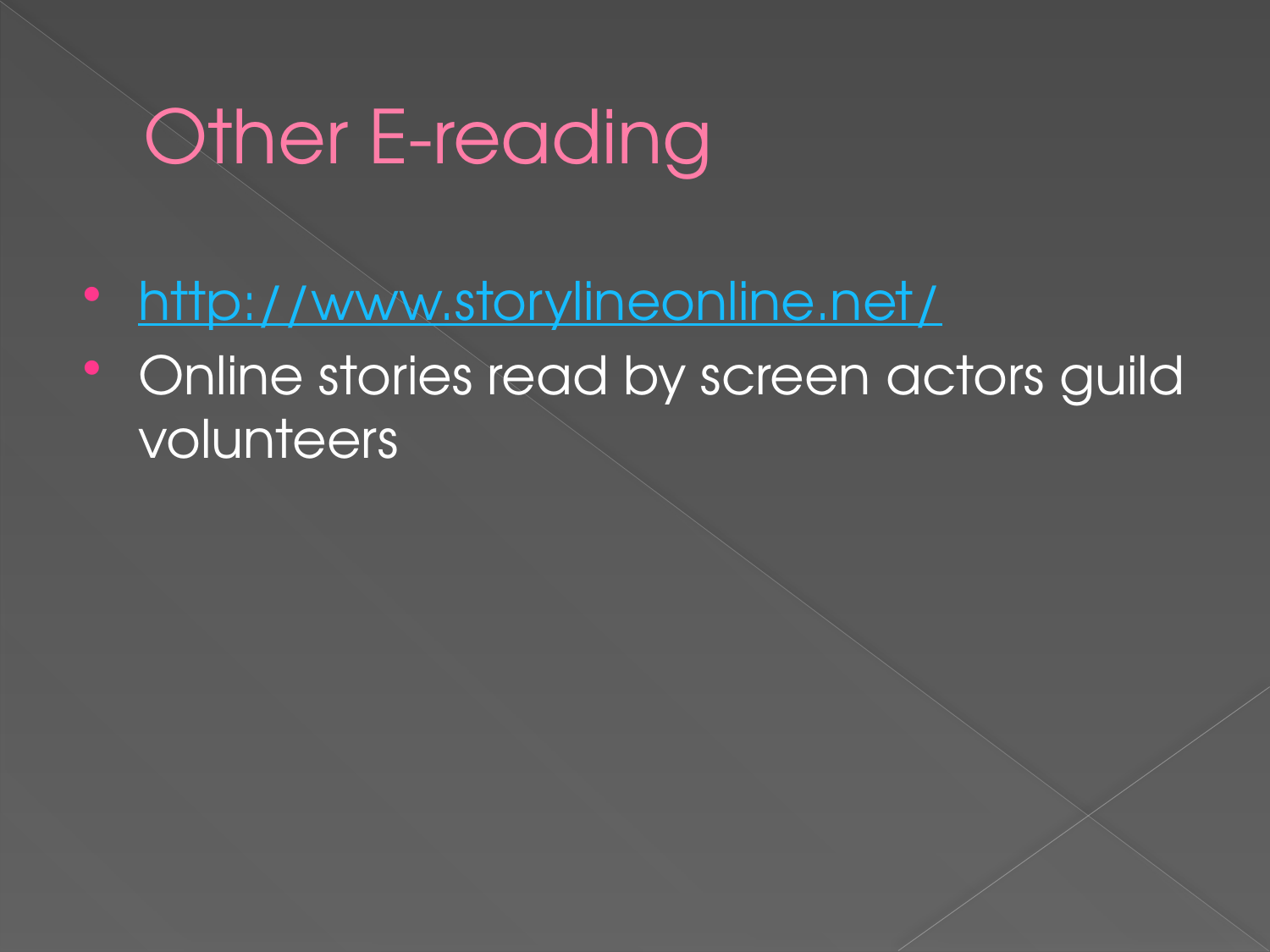

# Other E-reading
http://www.storylineonline.net/
Online stories read by screen actors guild volunteers